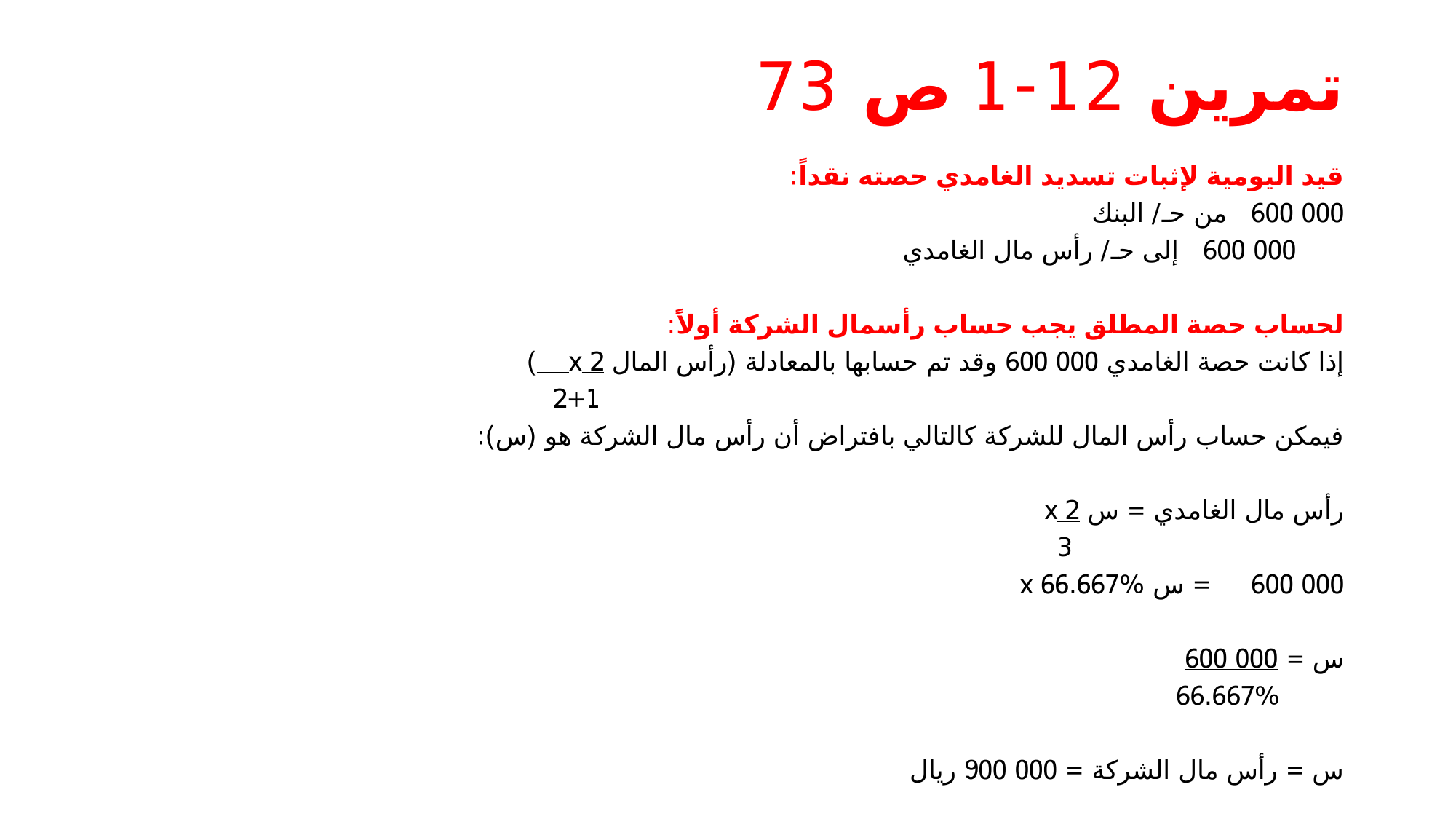

# تمرين 12-1 ص 73

قيد اليومية لإثبات تسديد الغامدي حصته نقداً:
000 600   من حـ/ البنك
      000 600   إلى حـ/ رأس مال الغامدي

لحساب حصة المطلق يجب حساب رأسمال الشركة أولاً:
إذا كانت حصة الغامدي 000 600 وقد تم حسابها بالمعادلة (رأس المال x 2    )
                                                                                             2+1
فيمكن حساب رأس المال للشركة كالتالي بافتراض أن رأس مال الشركة هو (س):

رأس مال الغامدي = س x 2
                                  3
000 600     = س x 66.667%

س = 000 600
        66.667%

س = رأس مال الشركة = 000 900 ريال